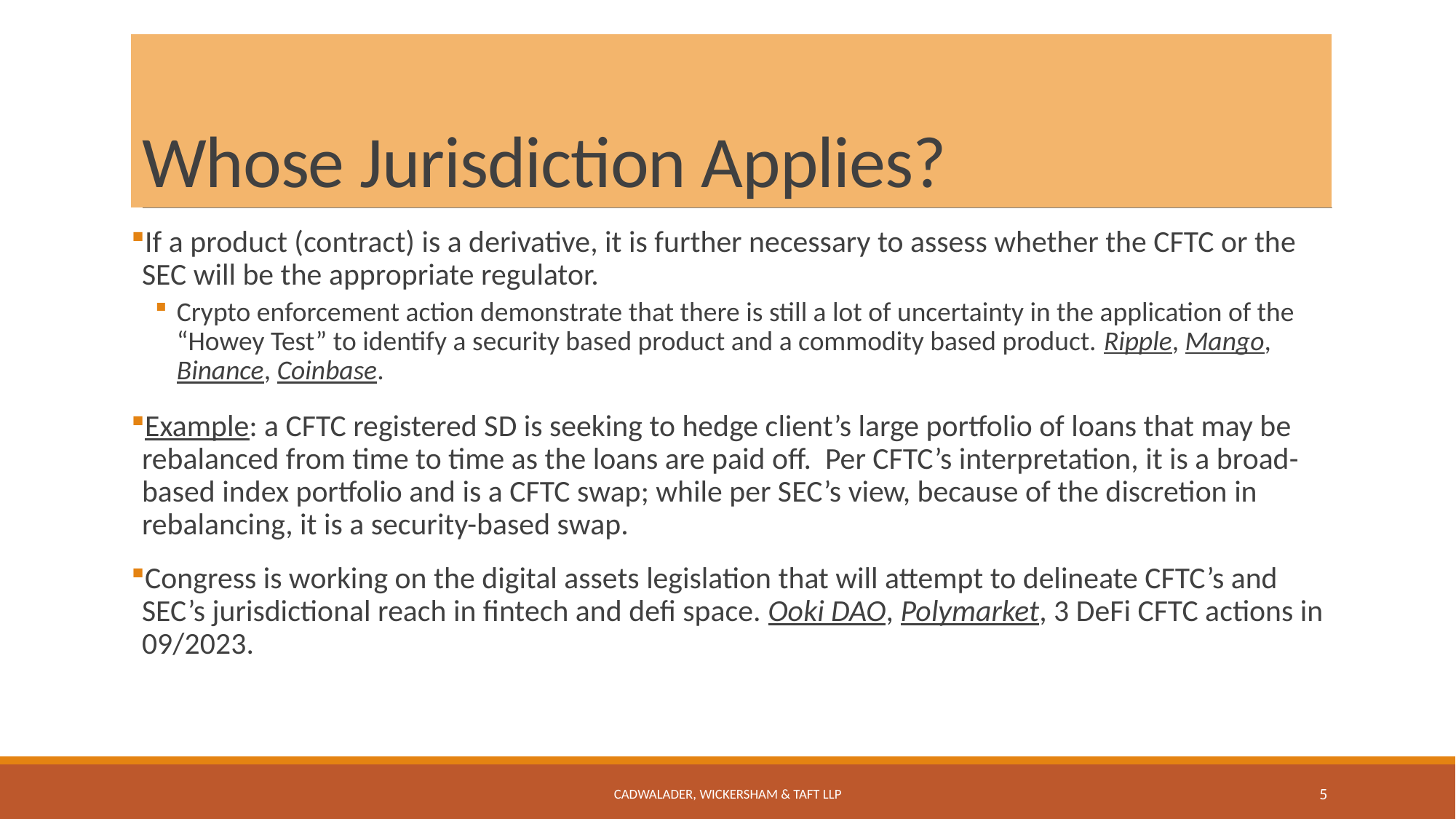

# Whose Jurisdiction Applies?
If a product (contract) is a derivative, it is further necessary to assess whether the CFTC or the SEC will be the appropriate regulator.
Crypto enforcement action demonstrate that there is still a lot of uncertainty in the application of the “Howey Test” to identify a security based product and a commodity based product. Ripple, Mango, Binance, Coinbase.
Example: a CFTC registered SD is seeking to hedge client’s large portfolio of loans that may be rebalanced from time to time as the loans are paid off.  Per CFTC’s interpretation, it is a broad-based index portfolio and is a CFTC swap; while per SEC’s view, because of the discretion in rebalancing, it is a security-based swap.
Congress is working on the digital assets legislation that will attempt to delineate CFTC’s and SEC’s jurisdictional reach in fintech and defi space. Ooki DAO, Polymarket, 3 DeFi CFTC actions in 09/2023.
Cadwalader, Wickersham & Taft LLP
5